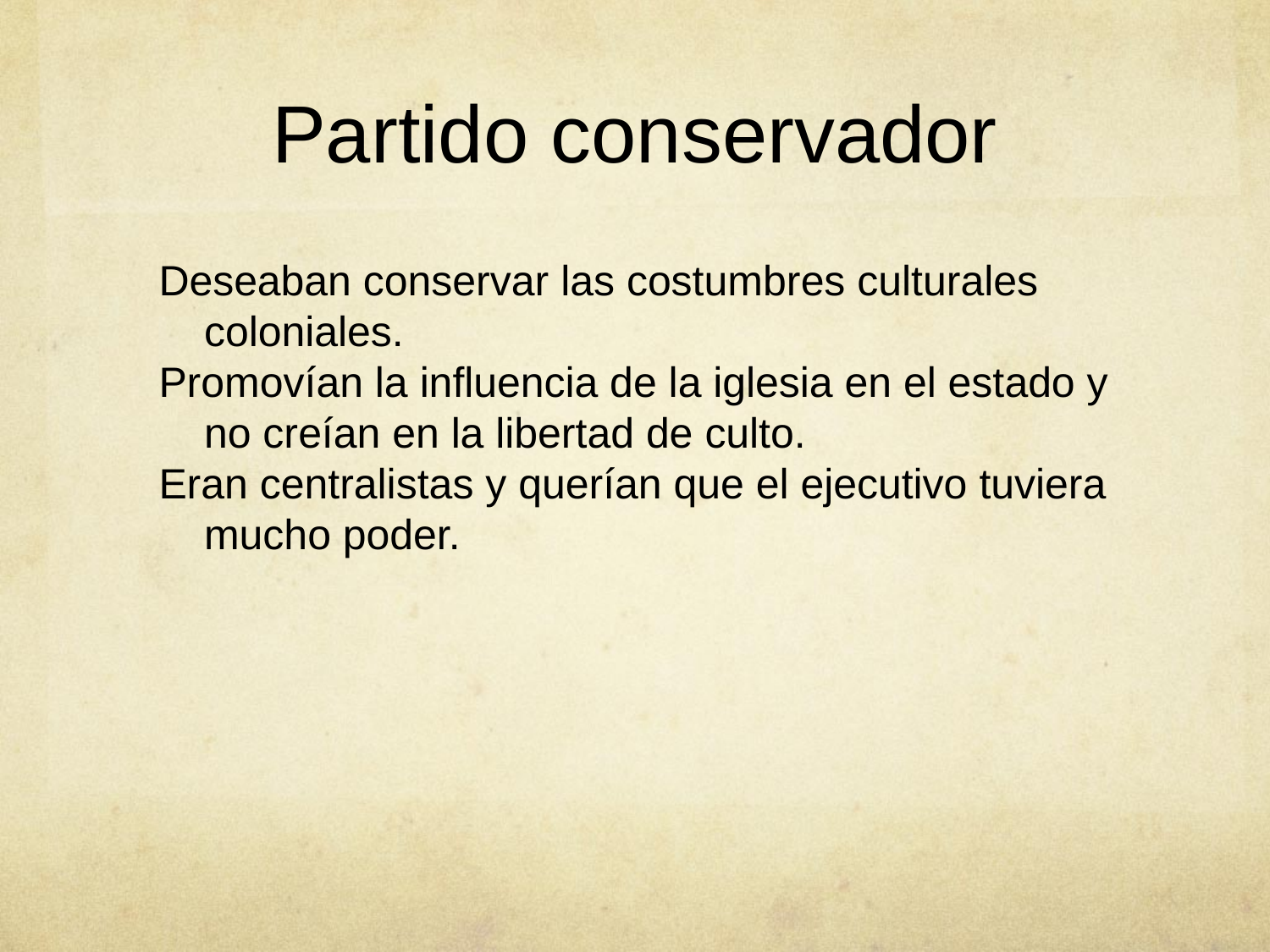

# Partido conservador
Deseaban conservar las costumbres culturales coloniales.
Promovían la influencia de la iglesia en el estado y no creían en la libertad de culto.
Eran centralistas y querían que el ejecutivo tuviera mucho poder.